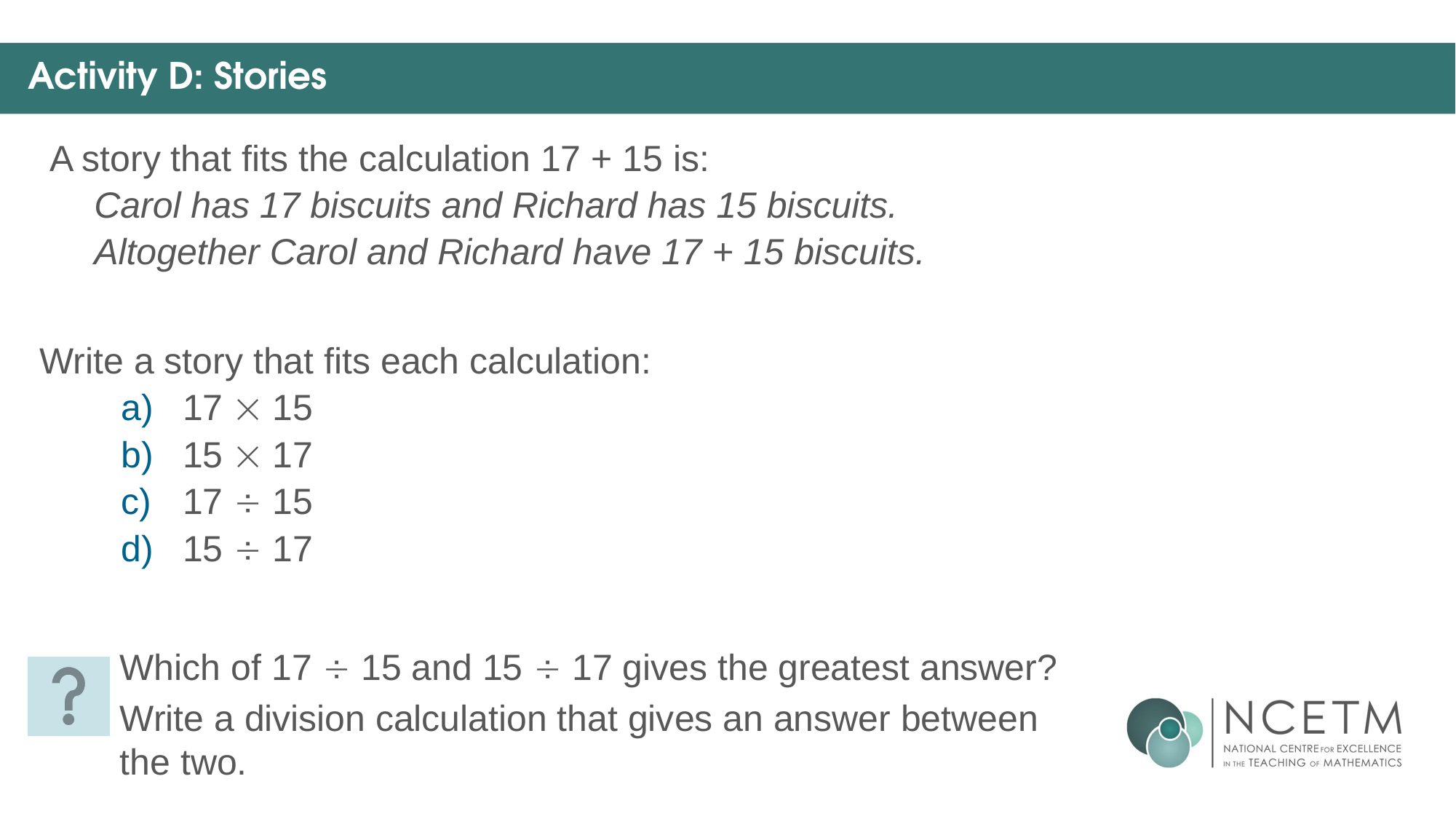

Activity D: Stories

 A story that fits the calculation 17 + 15 is:
Carol has 17 biscuits and Richard has 15 biscuits.
Altogether Carol and Richard have 17 + 15 biscuits.

Write a story that fits each calculation:
17 × 15
15 × 17
17 ÷ 15
15 ÷ 17
Which of 17 ÷ 15 and 15 ÷ 17 gives the greatest answer?
Write a division calculation that gives an answer between   the two.